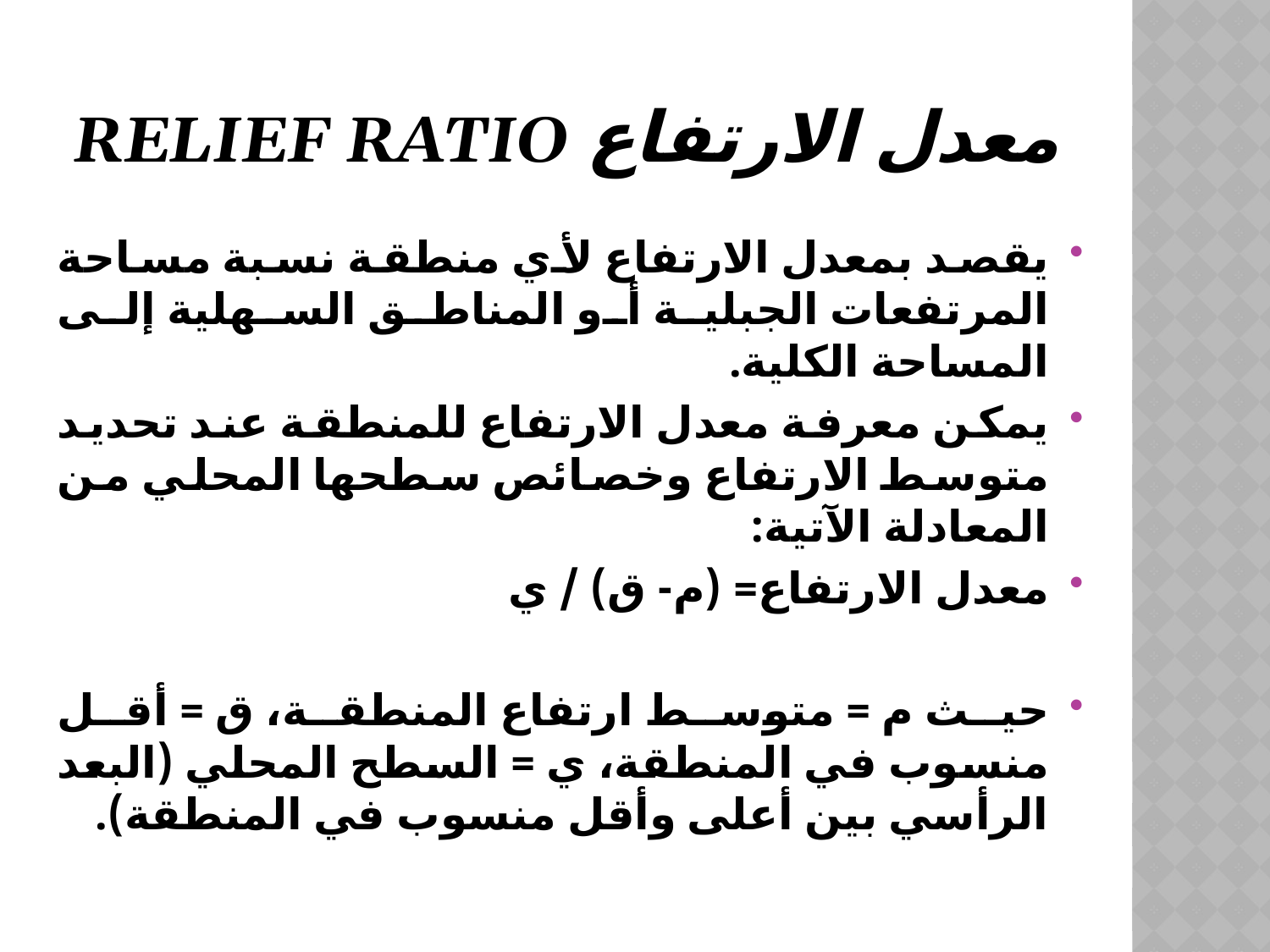

# معدل الارتفاع Relief ratio
يقصد بمعدل الارتفاع لأي منطقة نسبة مساحة المرتفعات الجبلية أو المناطق السهلية إلى المساحة الكلية.
يمكن معرفة معدل الارتفاع للمنطقة عند تحديد متوسط الارتفاع وخصائص سطحها المحلي من المعادلة الآتية:
معدل الارتفاع= (م- ق) / ي

حيث م = متوسط ارتفاع المنطقة، ق = أقل منسوب في المنطقة، ي = السطح المحلي (البعد الرأسي بين أعلى وأقل منسوب في المنطقة).